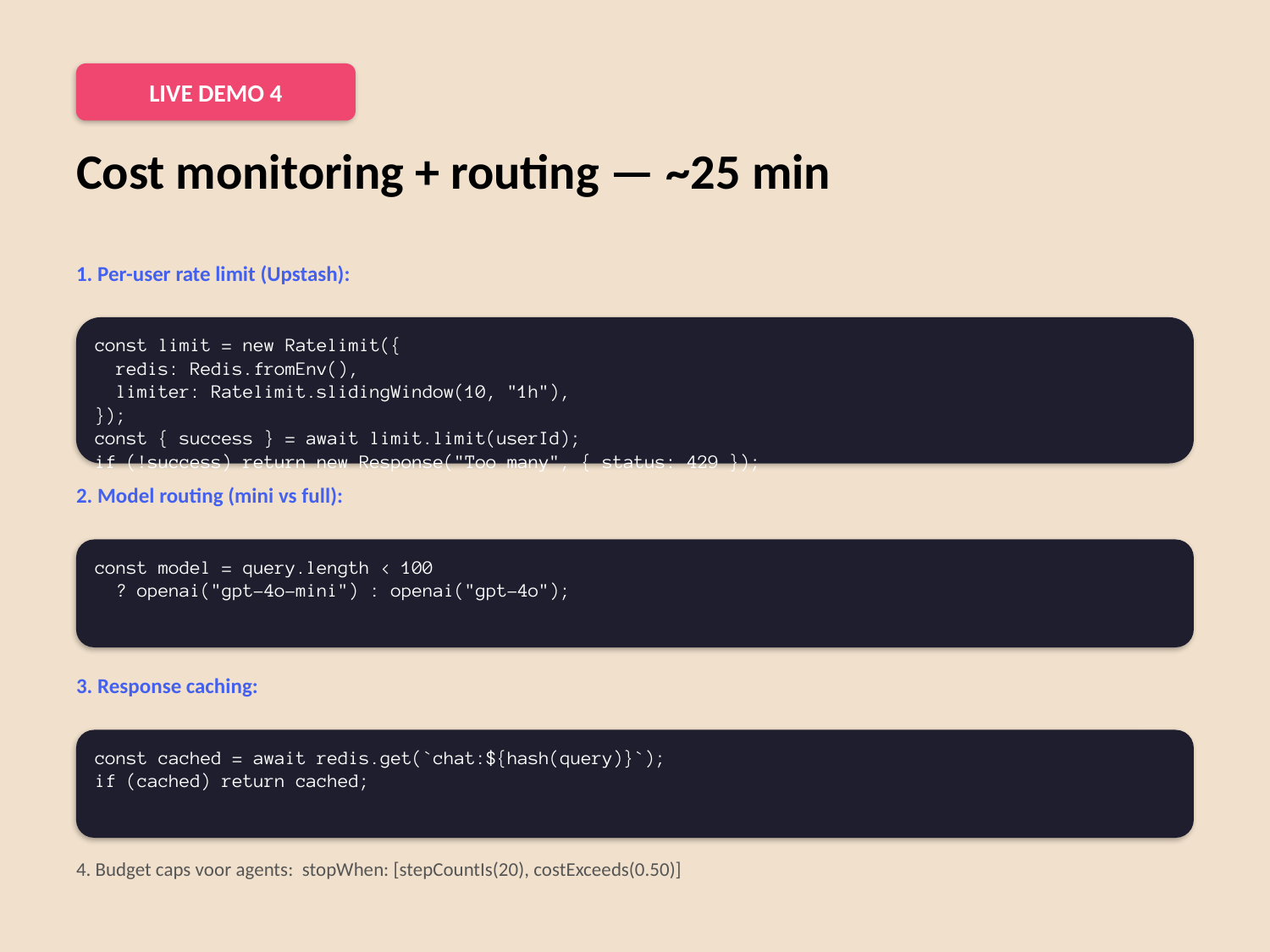

LIVE DEMO 4
Cost monitoring + routing — ~25 min
1. Per-user rate limit (Upstash):

const limit = new Ratelimit({
  redis: Redis.fromEnv(),
  limiter: Ratelimit.slidingWindow(10, "1h"),
});
const { success } = await limit.limit(userId);
if (!success) return new Response("Too many", { status: 429 });
2. Model routing (mini vs full):

const model = query.length < 100
  ? openai("gpt-4o-mini") : openai("gpt-4o");
3. Response caching:

const cached = await redis.get(`chat:${hash(query)}`);
if (cached) return cached;
4. Budget caps voor agents:  stopWhen: [stepCountIs(20), costExceeds(0.50)]